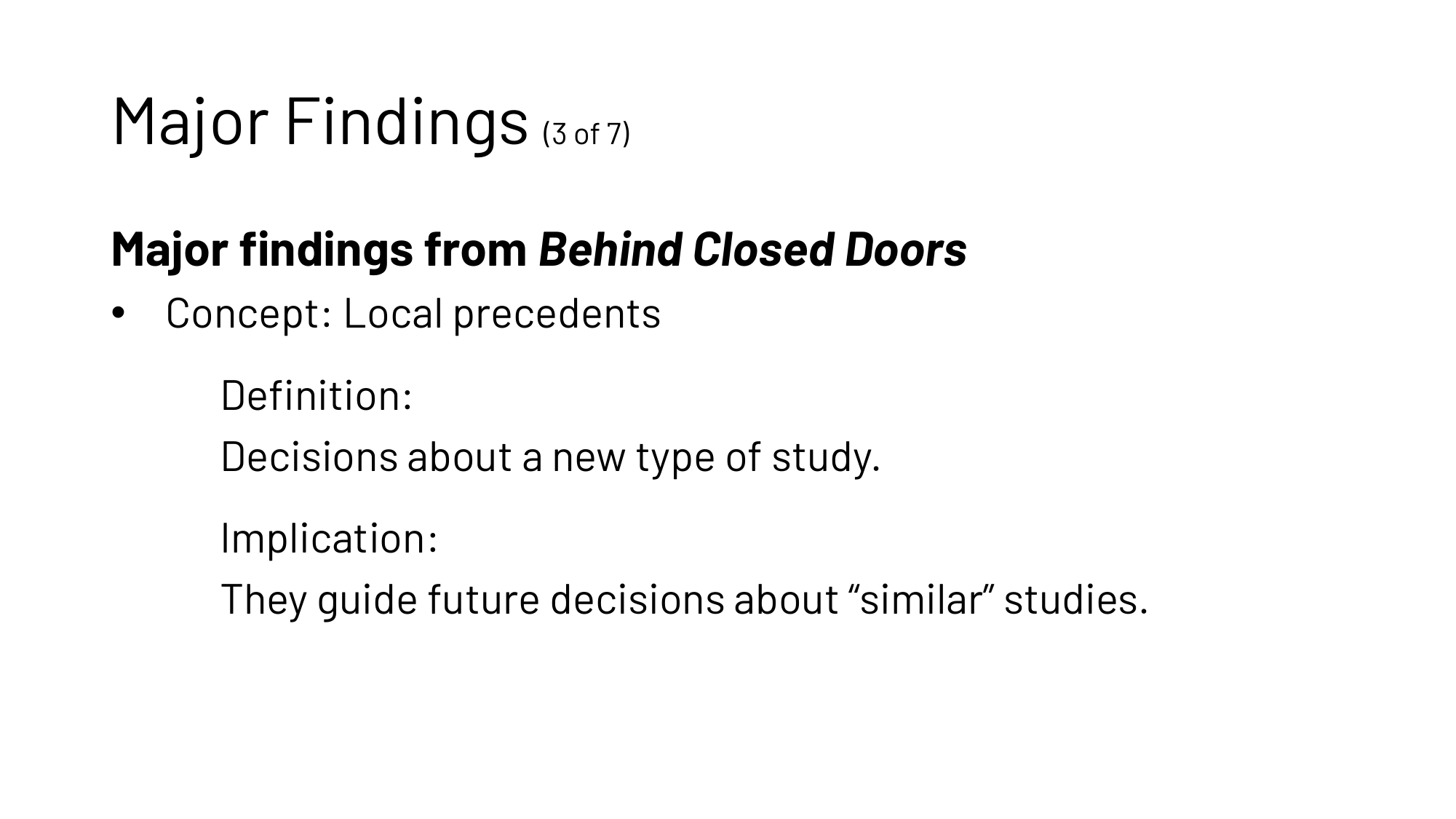

# Major Findings (3 of 7)
Major findings from Behind Closed Doors
Concept: Local precedents
	Definition:
	Decisions about a new type of study.
	Implication:
	They guide future decisions about “similar” studies.